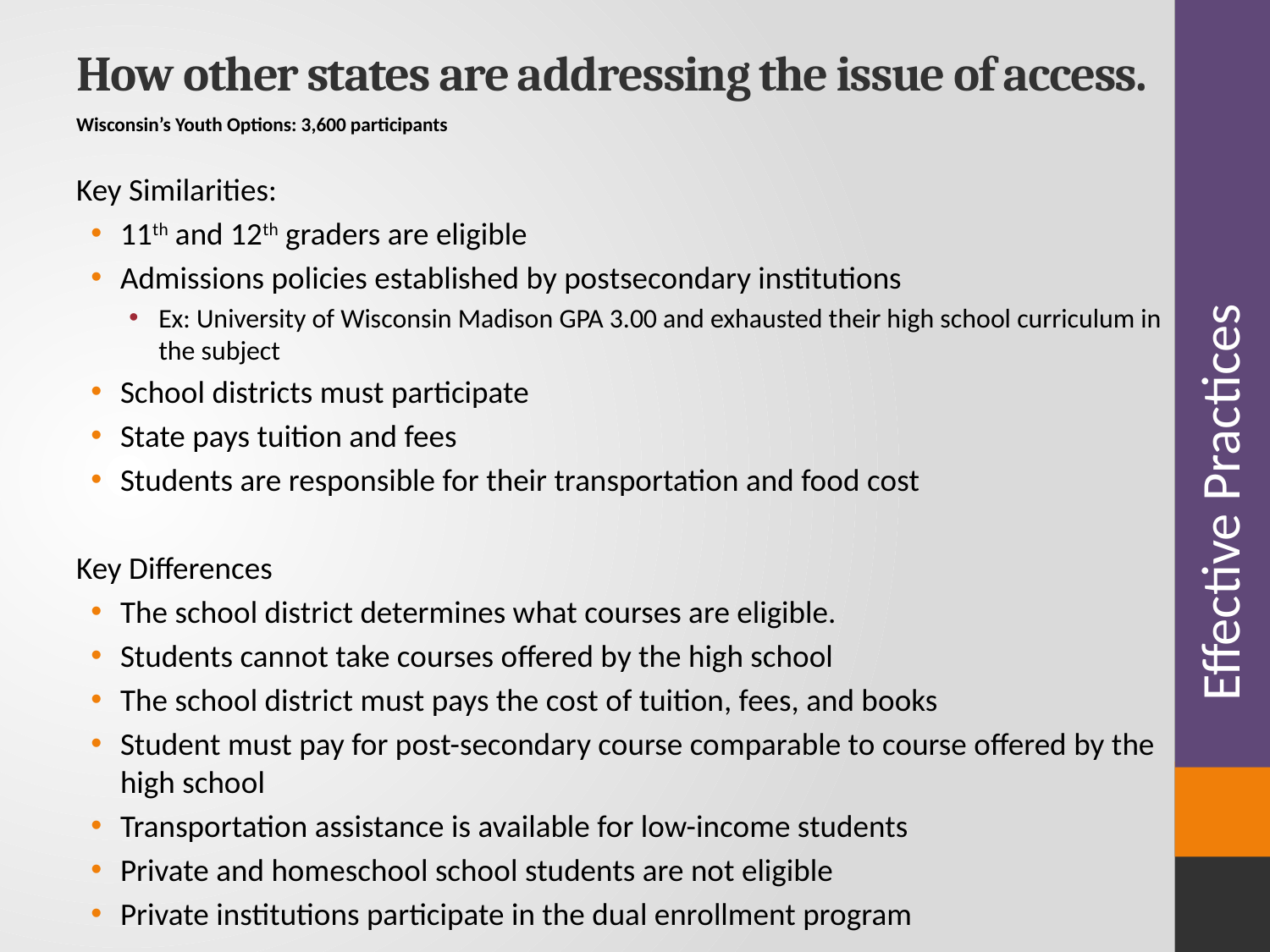

# How other states are addressing the issue of access.
Wisconsin’s Youth Options: 3,600 participants

Key Similarities:
11th and 12th graders are eligible
Admissions policies established by postsecondary institutions
Ex: University of Wisconsin Madison GPA 3.00 and exhausted their high school curriculum in the subject
School districts must participate
State pays tuition and fees
Students are responsible for their transportation and food cost

Key Differences
The school district determines what courses are eligible.
Students cannot take courses offered by the high school
The school district must pays the cost of tuition, fees, and books
Student must pay for post-secondary course comparable to course offered by the high school
Transportation assistance is available for low-income students
Private and homeschool school students are not eligible
Private institutions participate in the dual enrollment program

Effective Practices